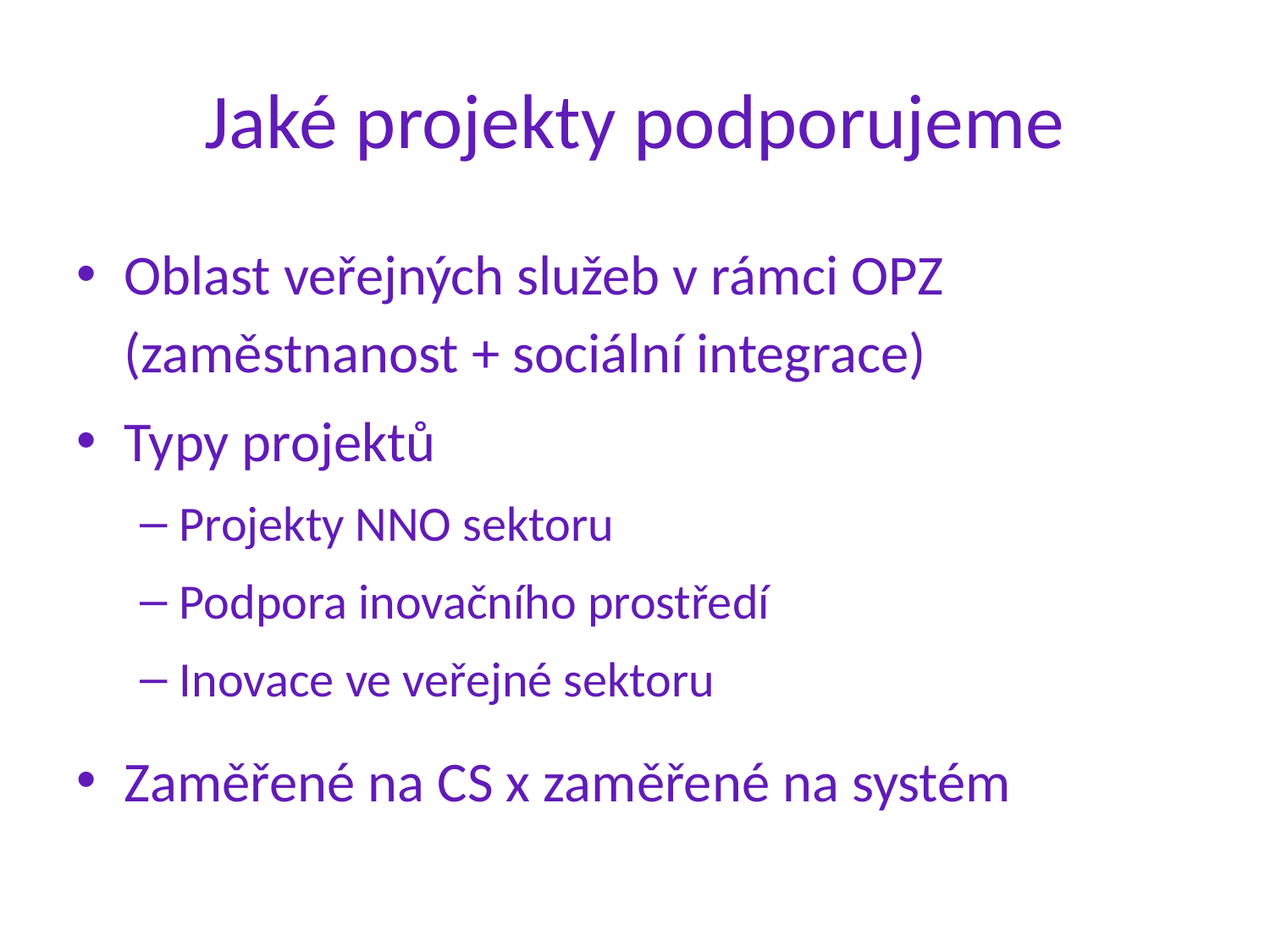

# Jaké projekty podporujeme
Oblast veřejných služeb v rámci OPZ (zaměstnanost + sociální integrace)
Typy projektů
Projekty NNO sektoru
Podpora inovačního prostředí
Inovace ve veřejné sektoru
Zaměřené na CS x zaměřené na systém